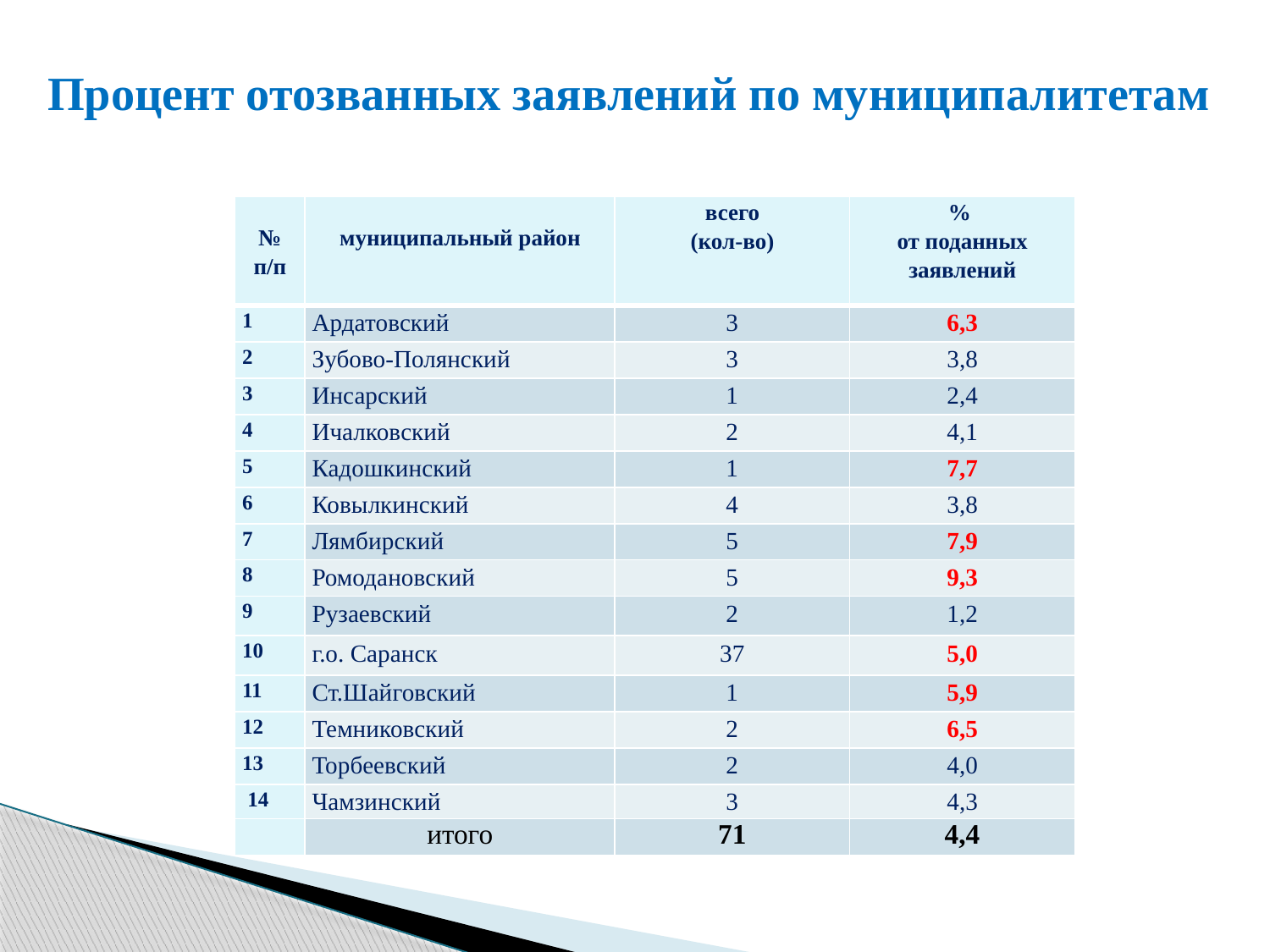

# Процент отозванных заявлений по муниципалитетам
| № п/п | муниципальный район | всего (кол-во) | % от поданных заявлений |
| --- | --- | --- | --- |
| 1 | Ардатовский | 3 | 6,3 |
| 2 | Зубово-Полянский | 3 | 3,8 |
| 3 | Инсарский | 1 | 2,4 |
| 4 | Ичалковский | 2 | 4,1 |
| 5 | Кадошкинский | 1 | 7,7 |
| 6 | Ковылкинский | 4 | 3,8 |
| 7 | Лямбирский | 5 | 7,9 |
| 8 | Ромодановский | 5 | 9,3 |
| 9 | Рузаевский | 2 | 1,2 |
| 10 | г.о. Саранск | 37 | 5,0 |
| 11 | Ст.Шайговский | 1 | 5,9 |
| 12 | Темниковский | 2 | 6,5 |
| 13 | Торбеевский | 2 | 4,0 |
| 14 | Чамзинский | 3 | 4,3 |
|  | итого | 71 | 4,4 |